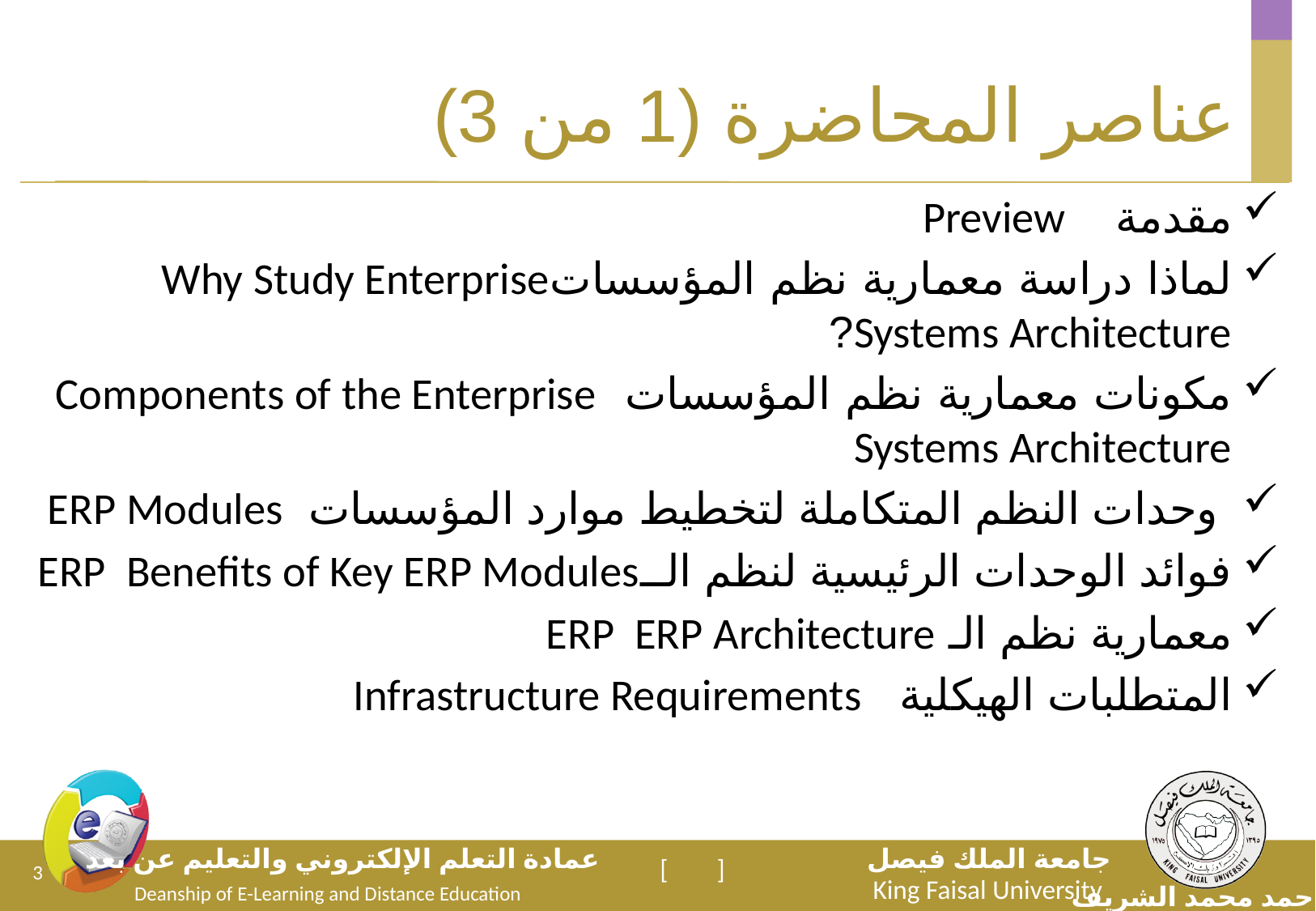

# عناصر المحاضرة (1 من 3)
مقدمة    Preview
لماذا دراسة معمارية نظم المؤسساتWhy Study Enterprise Systems Architecture?
مكونات معمارية نظم المؤسسات  Components of the Enterprise Systems Architecture
 وحدات النظم المتكاملة لتخطيط موارد المؤسسات  ERP Modules
فوائد الوحدات الرئيسية لنظم الــERP  Benefits of Key ERP Modules
معمارية نظم الـ ERP  ERP Architecture
المتطلبات الهيكلية   Infrastructure Requirements

3